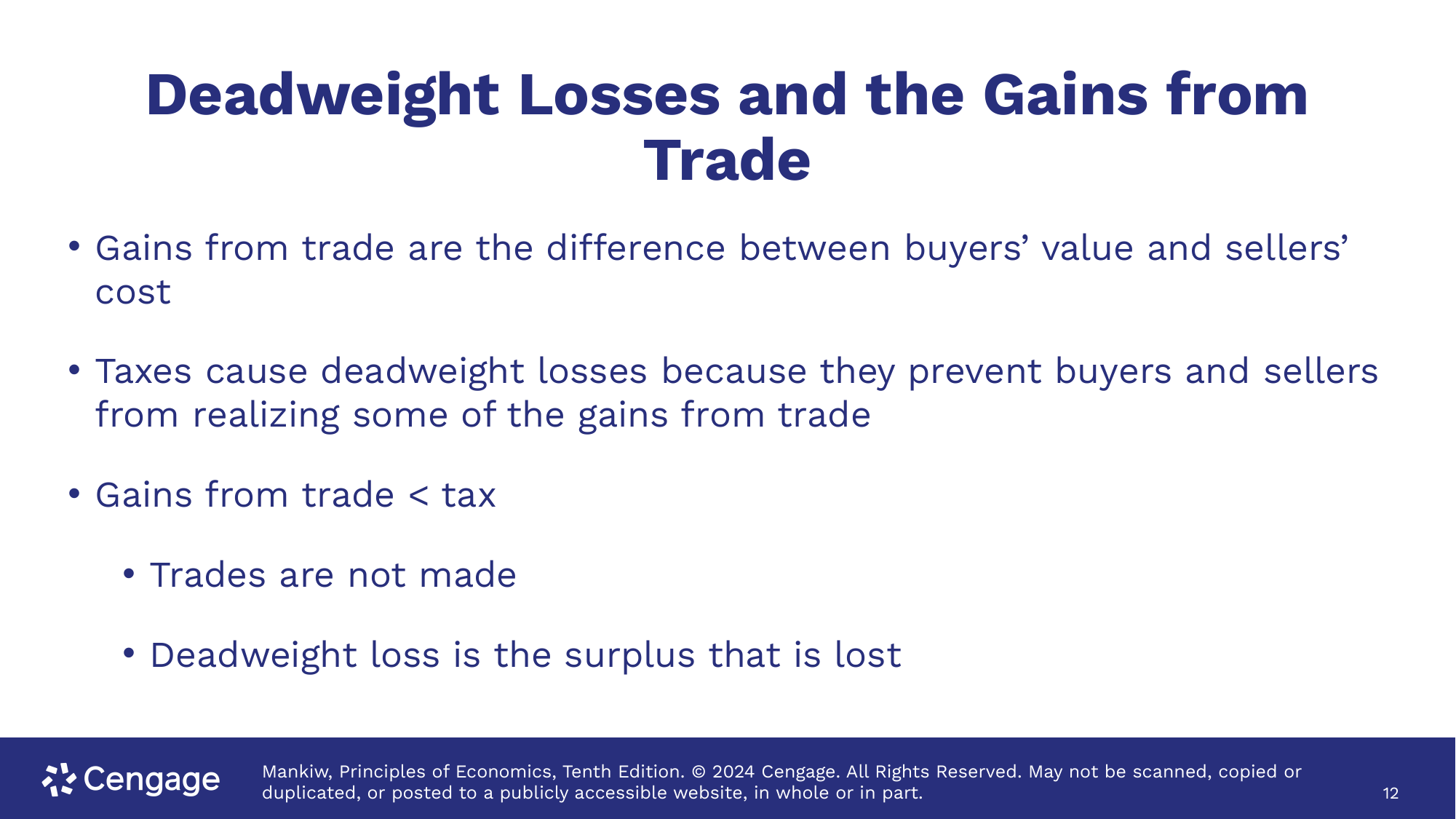

# Deadweight Losses and the Gains from Trade
Gains from trade are the difference between buyers’ value and sellers’ cost
Taxes cause deadweight losses because they prevent buyers and sellers from realizing some of the gains from trade
Gains from trade < tax
Trades are not made
Deadweight loss is the surplus that is lost